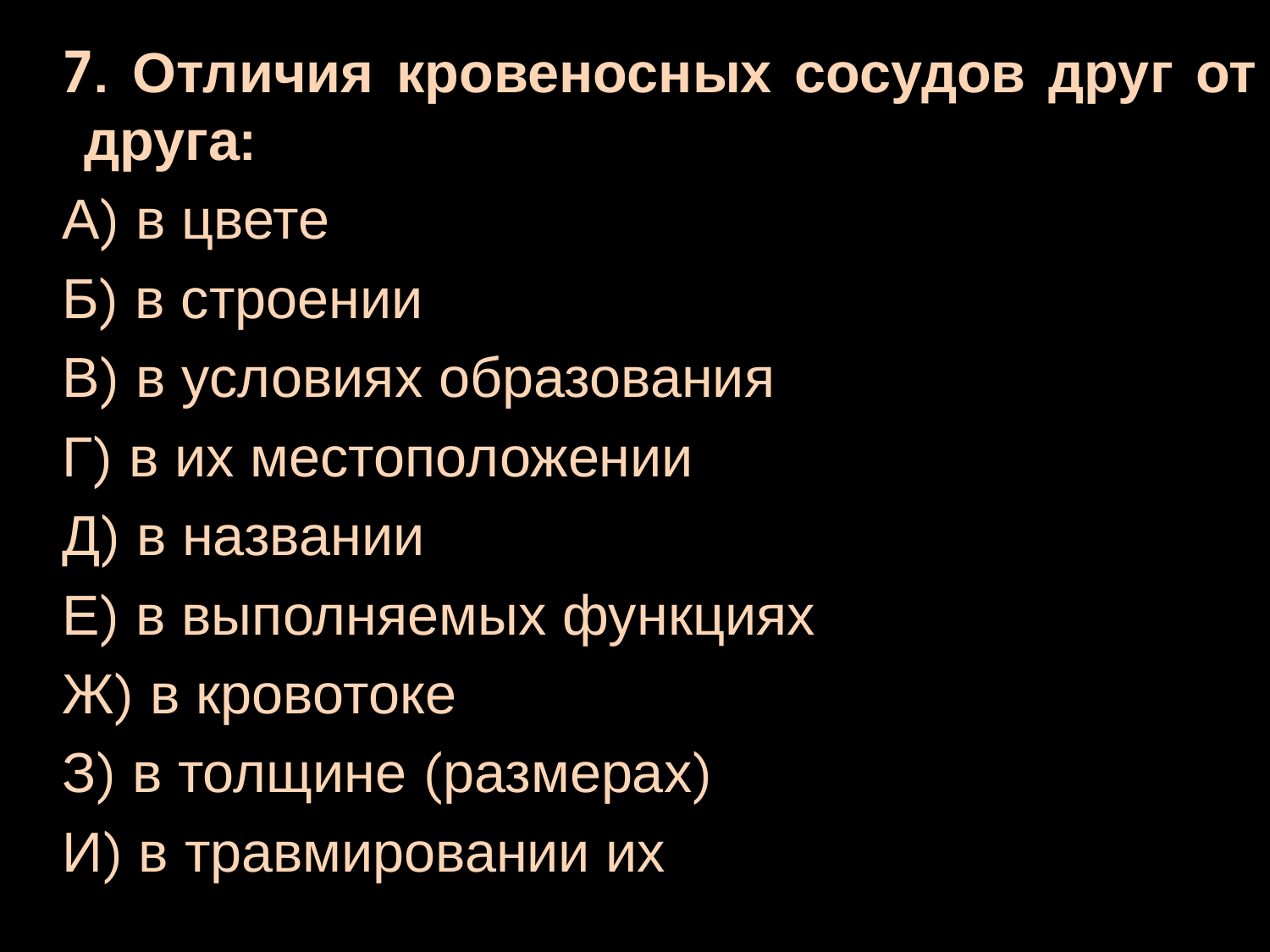

7. Отличия кровеносных сосудов друг от друга:
А) в цвете
Б) в строении
В) в условиях образования
Г) в их местоположении
Д) в названии
Е) в выполняемых функциях
Ж) в кровотоке
З) в толщине (размерах)
И) в травмировании их